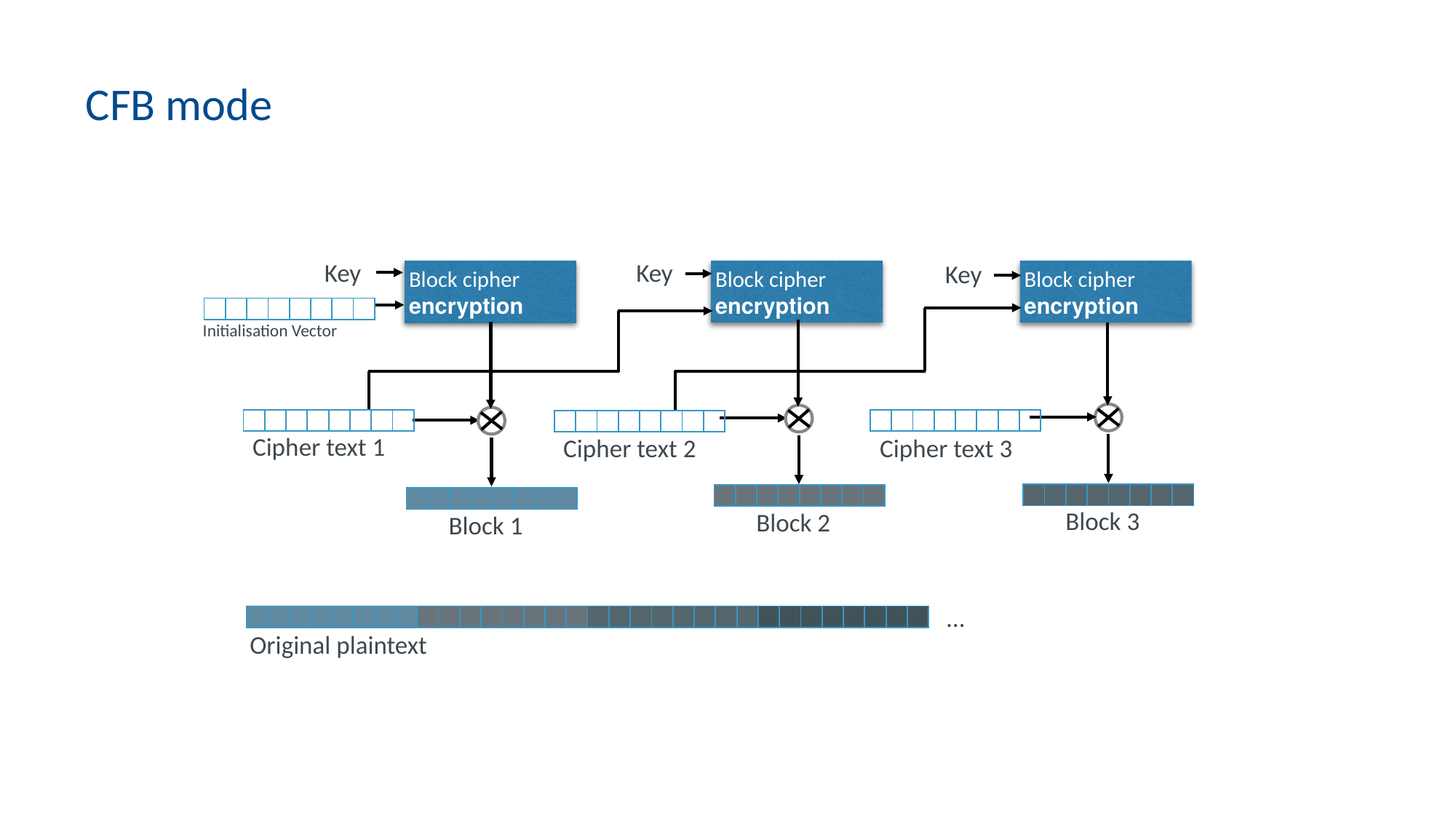

# CFB mode
Key
Key
Key
Block cipher encryption
Block cipher encryption
Block cipher
encryption

|  |  |  |  |  |  |  |  |
| --- | --- | --- | --- | --- | --- | --- | --- |

Initialisation Vector

|  |  |  |  |  |  |  |  |
| --- | --- | --- | --- | --- | --- | --- | --- |
|  |  |  |  |  |  |  |  |
| --- | --- | --- | --- | --- | --- | --- | --- |
|  |  |  |  |  |  |  |  |
| --- | --- | --- | --- | --- | --- | --- | --- |

Cipher text 1
Cipher text 2
Cipher text 3

|  |  |  |  |  |  |  |  |
| --- | --- | --- | --- | --- | --- | --- | --- |
|  |  |  |  |  |  |  |  |
| --- | --- | --- | --- | --- | --- | --- | --- |
|  |  |  |  |  |  |  |  |
| --- | --- | --- | --- | --- | --- | --- | --- |
Block 3
Block 2
Block 1
…
|  |  |  |  |  |  |  |  |  |  |  |  |  |  |  |  |  |  |  |  |  |  |  |  |  |  |  |  |  |  |  |  |
| --- | --- | --- | --- | --- | --- | --- | --- | --- | --- | --- | --- | --- | --- | --- | --- | --- | --- | --- | --- | --- | --- | --- | --- | --- | --- | --- | --- | --- | --- | --- | --- |
Original plaintext